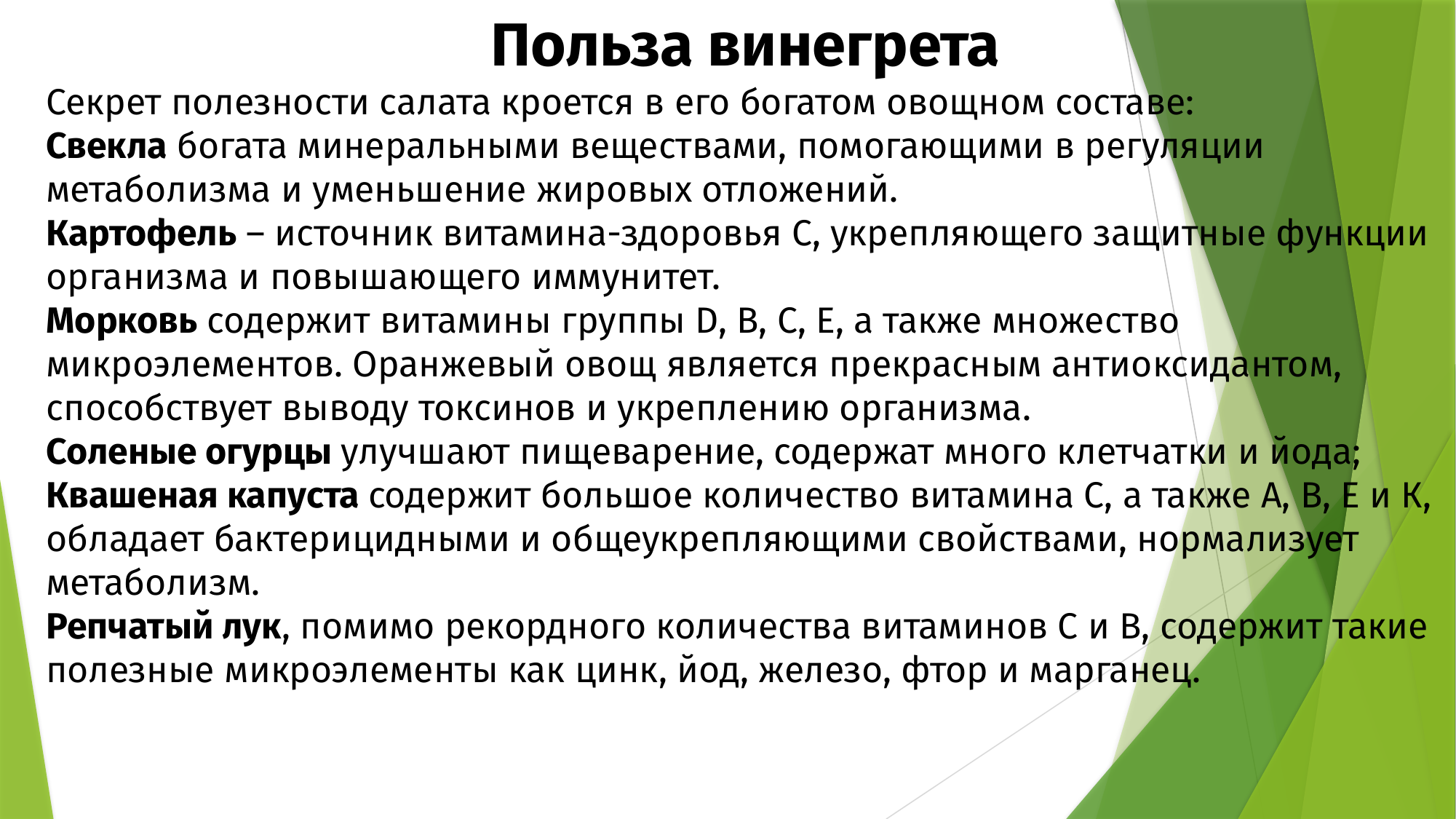

Польза винегрета
Секрет полезности салата кроется в его богатом овощном составе:
Свекла богата минеральными веществами, помогающими в регуляции метаболизма и уменьшение жировых отложений.
Картофель – источник витамина-здоровья C, укрепляющего защитные функции организма и повышающего иммунитет.
Морковь содержит витамины группы D, В, С, Е, а также множество микроэлементов. Оранжевый овощ является прекрасным антиоксидантом, способствует выводу токсинов и укреплению организма.
Соленые огурцы улучшают пищеварение, содержат много клетчатки и йода;
Квашеная капуста содержит большое количество витамина С, а также А, В, Е и К, обладает бактерицидными и общеукрепляющими свойствами, нормализует метаболизм.
Репчатый лук, помимо рекордного количества витаминов С и В, содержит такие полезные микроэлементы как цинк, йод, железо, фтор и марганец.